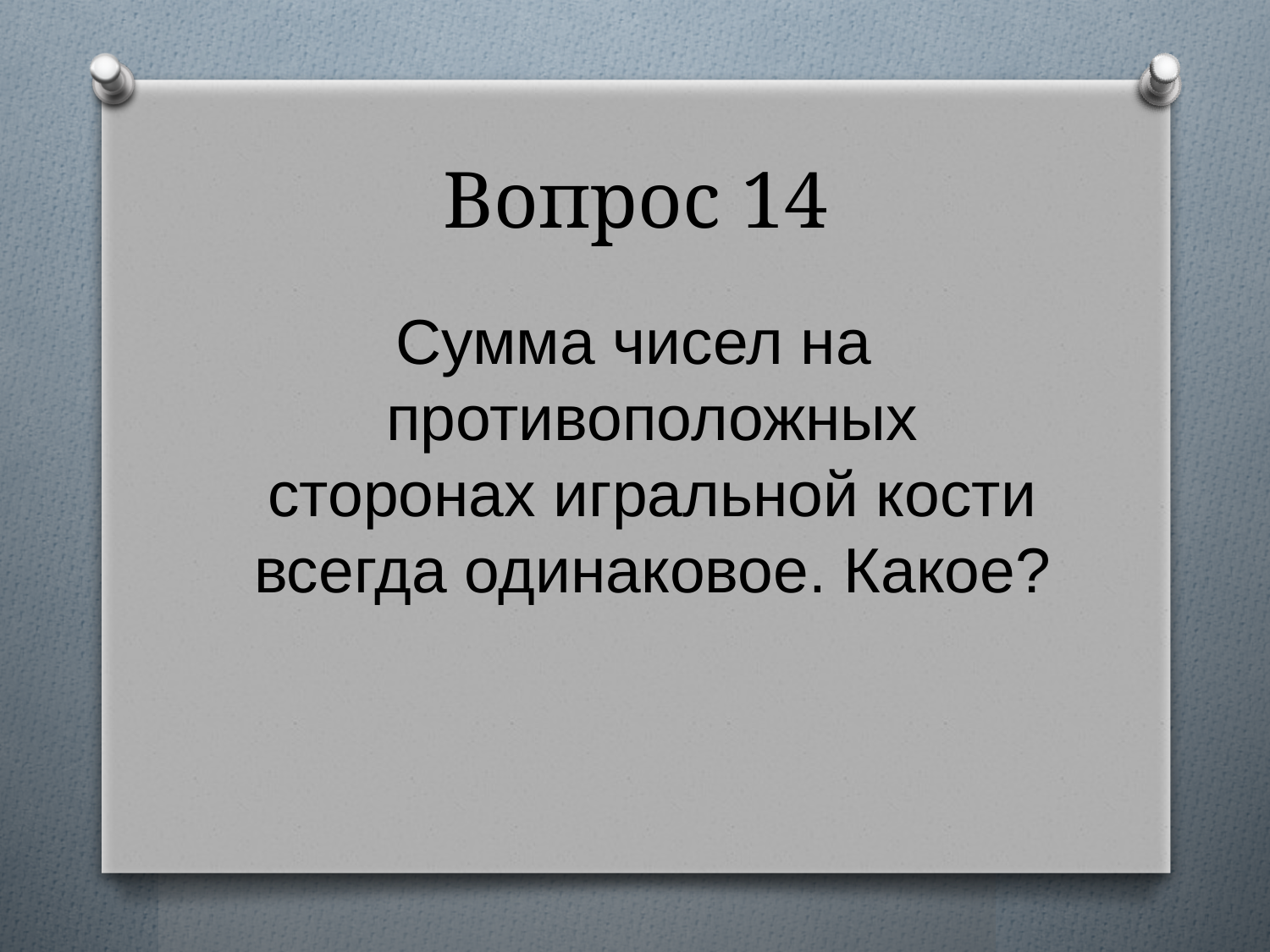

# Вопрос 14
Сумма чисел на противоположных сторонах игральной кости всегда одинаковое. Какое?